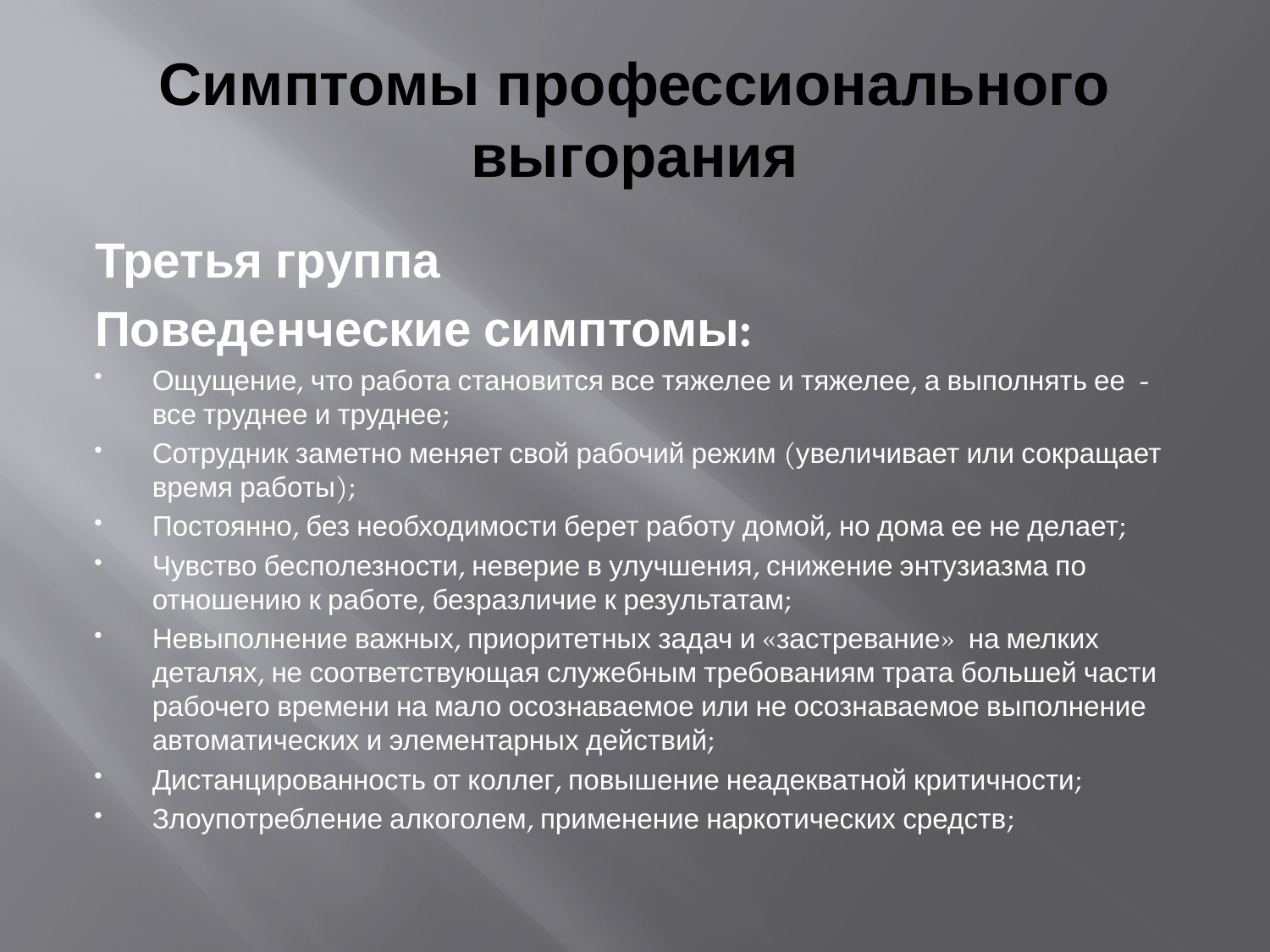

# Симптомы профессионального выгорания
Третья группа
Поведенческие симптомы:
Ощущение, что работа становится все тяжелее и тяжелее, а выполнять ее  - все труднее и труднее;
Сотрудник заметно меняет свой рабочий режим (увеличивает или сокращает время работы);
Постоянно, без необходимости берет работу домой, но дома ее не делает;
Чувство бесполезности, неверие в улучшения, снижение энтузиазма по отношению к работе, безразличие к результатам;
Невыполнение важных, приоритетных задач и «застревание»  на мелких деталях, не соответствующая служебным требованиям трата большей части рабочего времени на мало осознаваемое или не осознаваемое выполнение автоматических и элементарных действий;
Дистанцированность от коллег, повышение неадекватной критичности;
Злоупотребление алкоголем, применение наркотических средств;